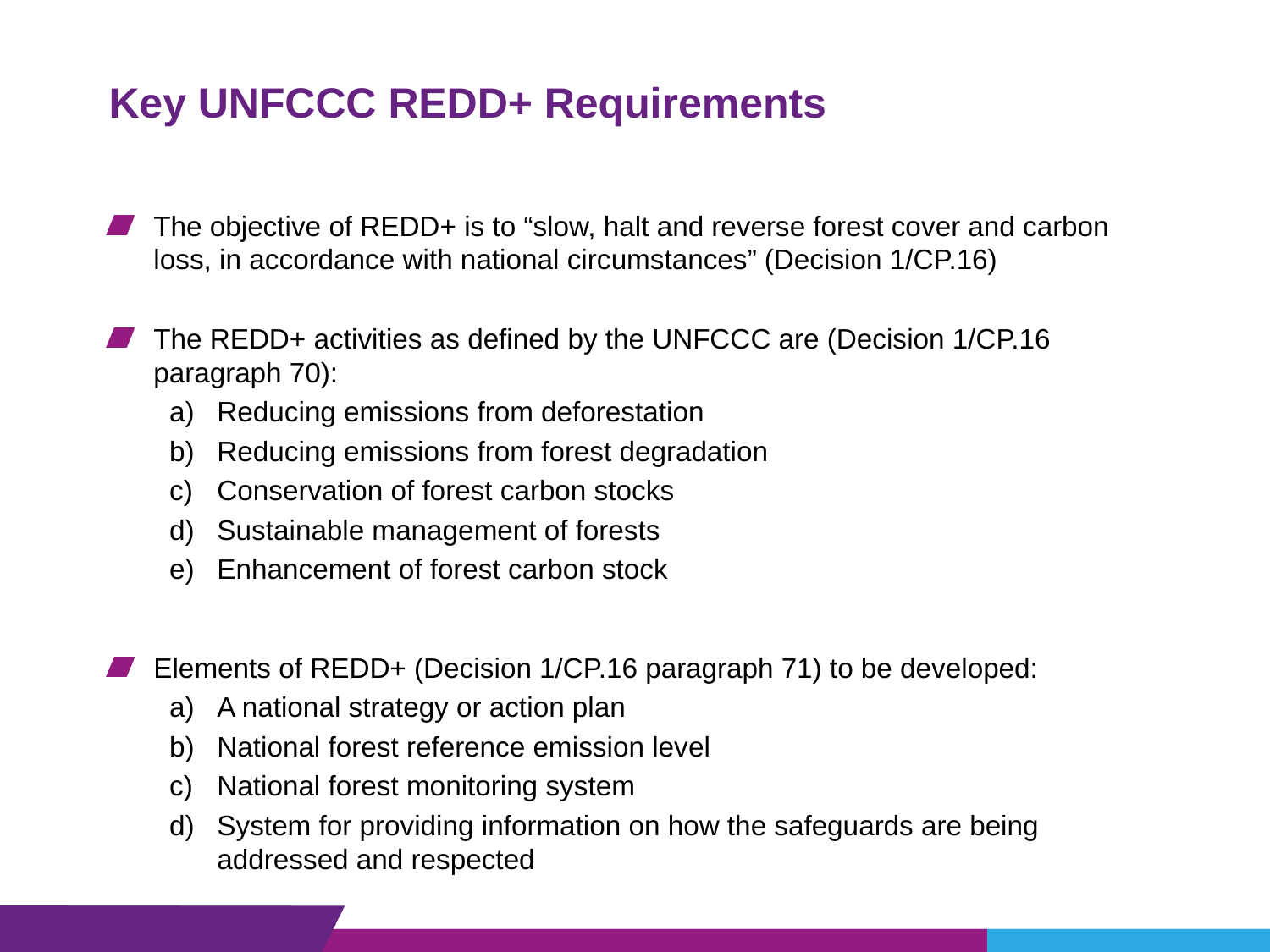

Key UNFCCC REDD+ Requirements

The objective of REDD+ is to “slow, halt and reverse forest cover and carbon loss, in accordance with national circumstances” (Decision 1/CP.16)

The REDD+ activities as defined by the UNFCCC are (Decision 1/CP.16 paragraph 70):
Reducing emissions from deforestation
Reducing emissions from forest degradation
Conservation of forest carbon stocks
Sustainable management of forests
Enhancement of forest carbon stock

Elements of REDD+ (Decision 1/CP.16 paragraph 71) to be developed:
A national strategy or action plan
National forest reference emission level
National forest monitoring system
System for providing information on how the safeguards are being addressed and respected